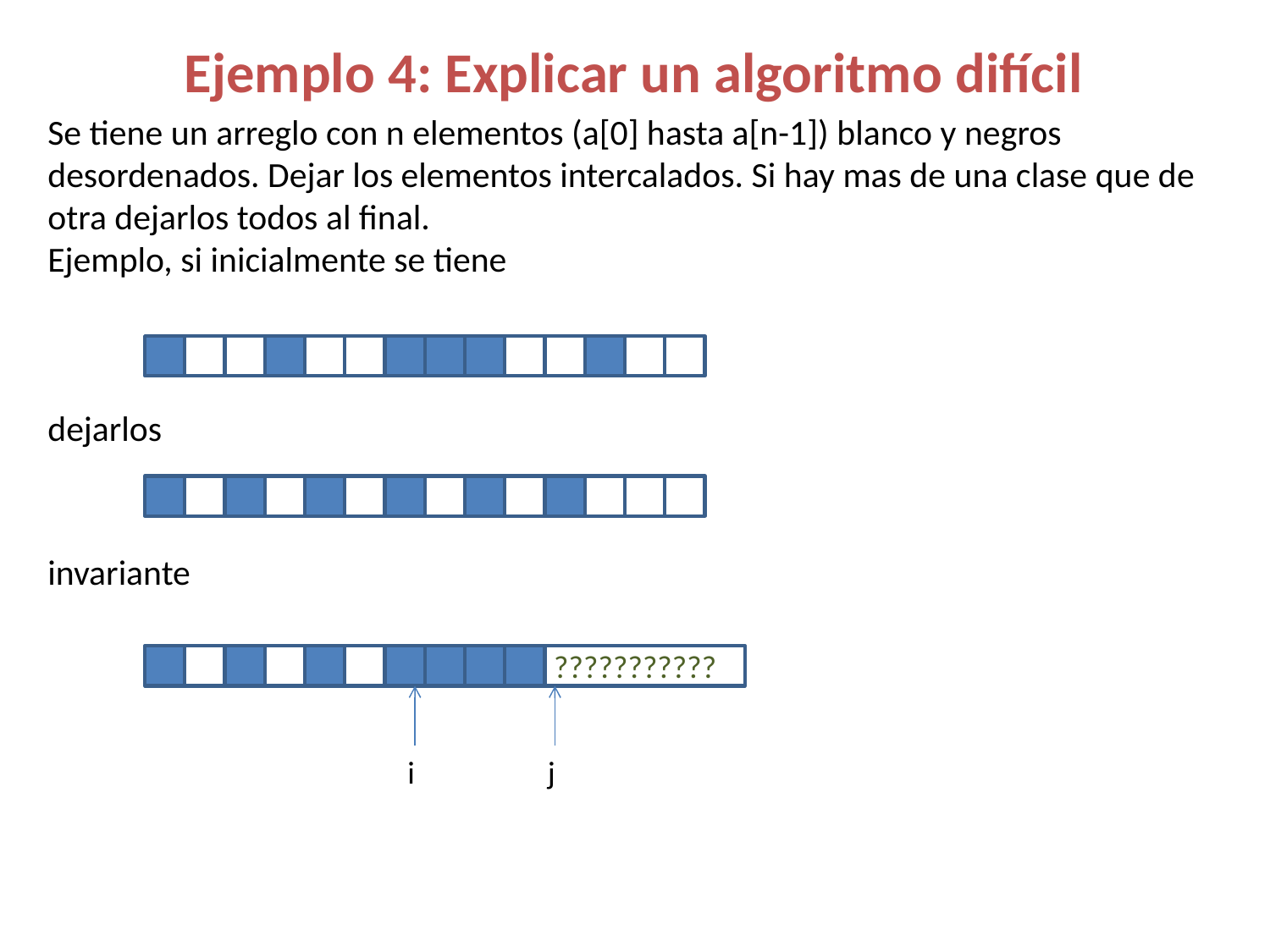

# Ejemplo 4: Explicar un algoritmo difícil
Se tiene un arreglo con n elementos (a[0] hasta a[n-1]) blanco y negros desordenados. Dejar los elementos intercalados. Si hay mas de una clase que de otra dejarlos todos al final.
Ejemplo, si inicialmente se tiene

dejarlos

invariante

              ???????????

i
j